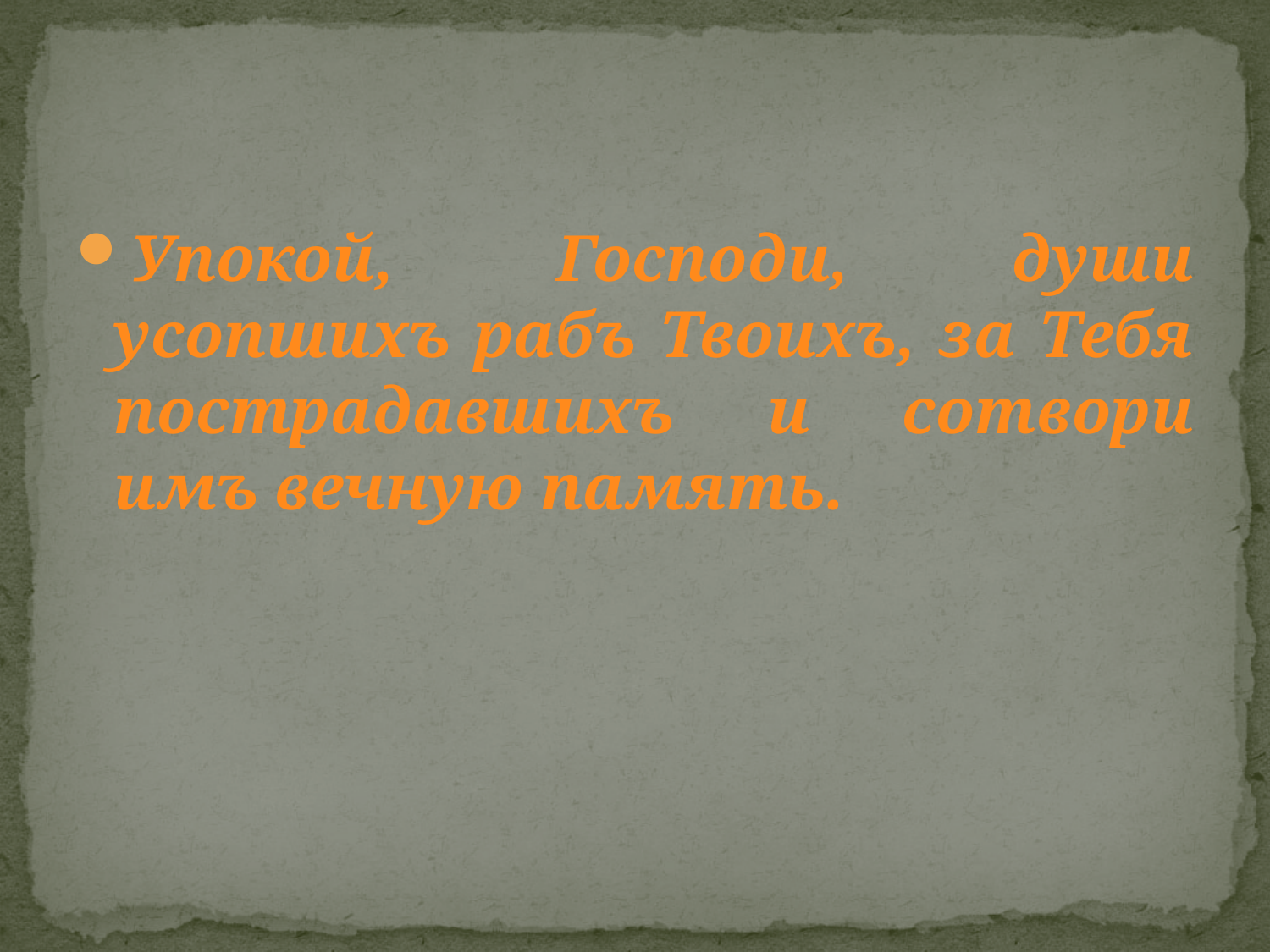

Упокой, Господи, души усопшихъ рабъ Твоихъ, за Тебя пострадавшихъ и сотвори имъ вечную память.